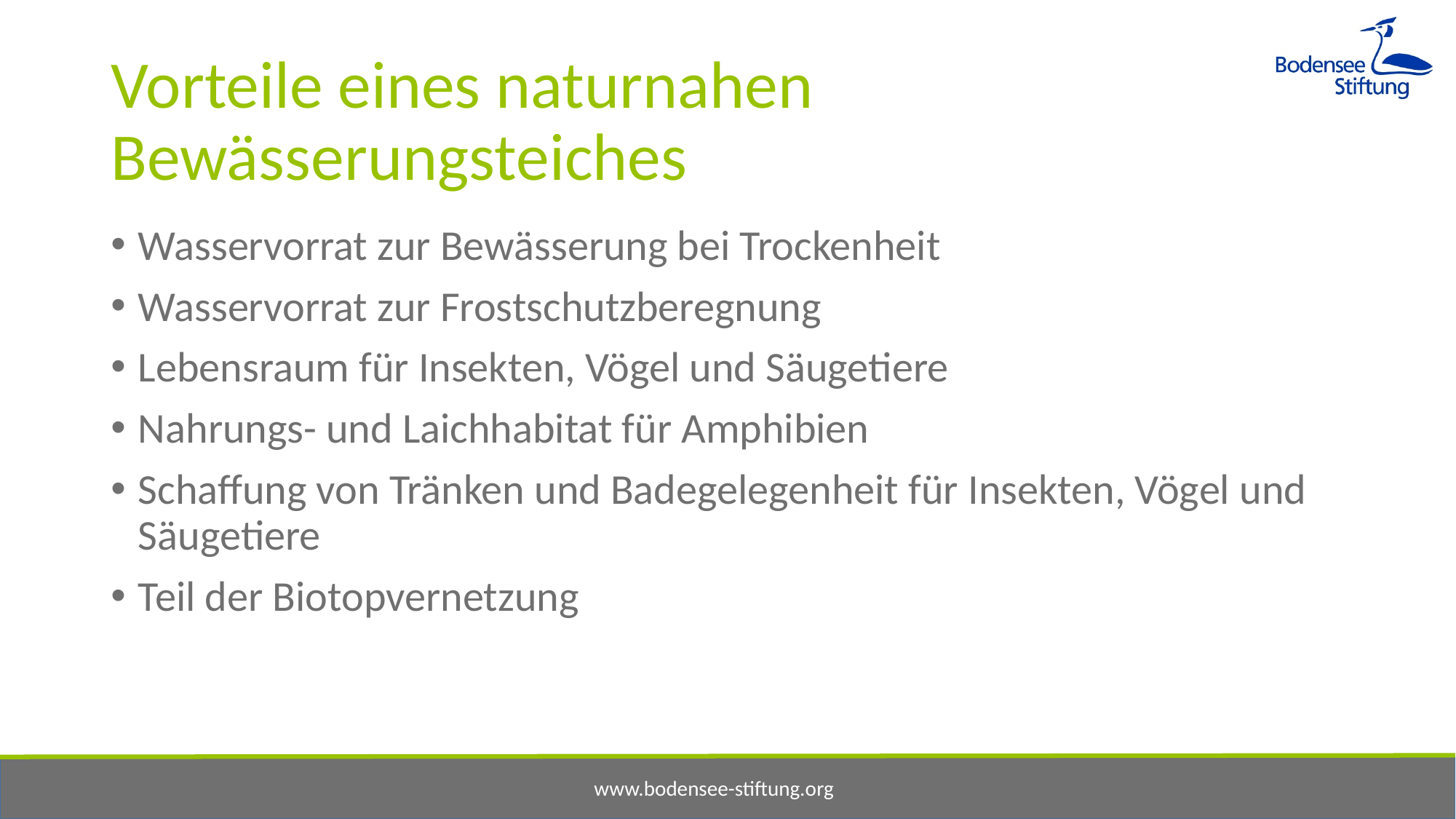

# Vorteile eines naturnahen Bewässerungsteiches
Wasservorrat zur Bewässerung bei Trockenheit
Wasservorrat zur Frostschutzberegnung
Lebensraum für Insekten, Vögel und Säugetiere
Nahrungs- und Laichhabitat für Amphibien
Schaffung von Tränken und Badegelegenheit für Insekten, Vögel und Säugetiere
Teil der Biotopvernetzung